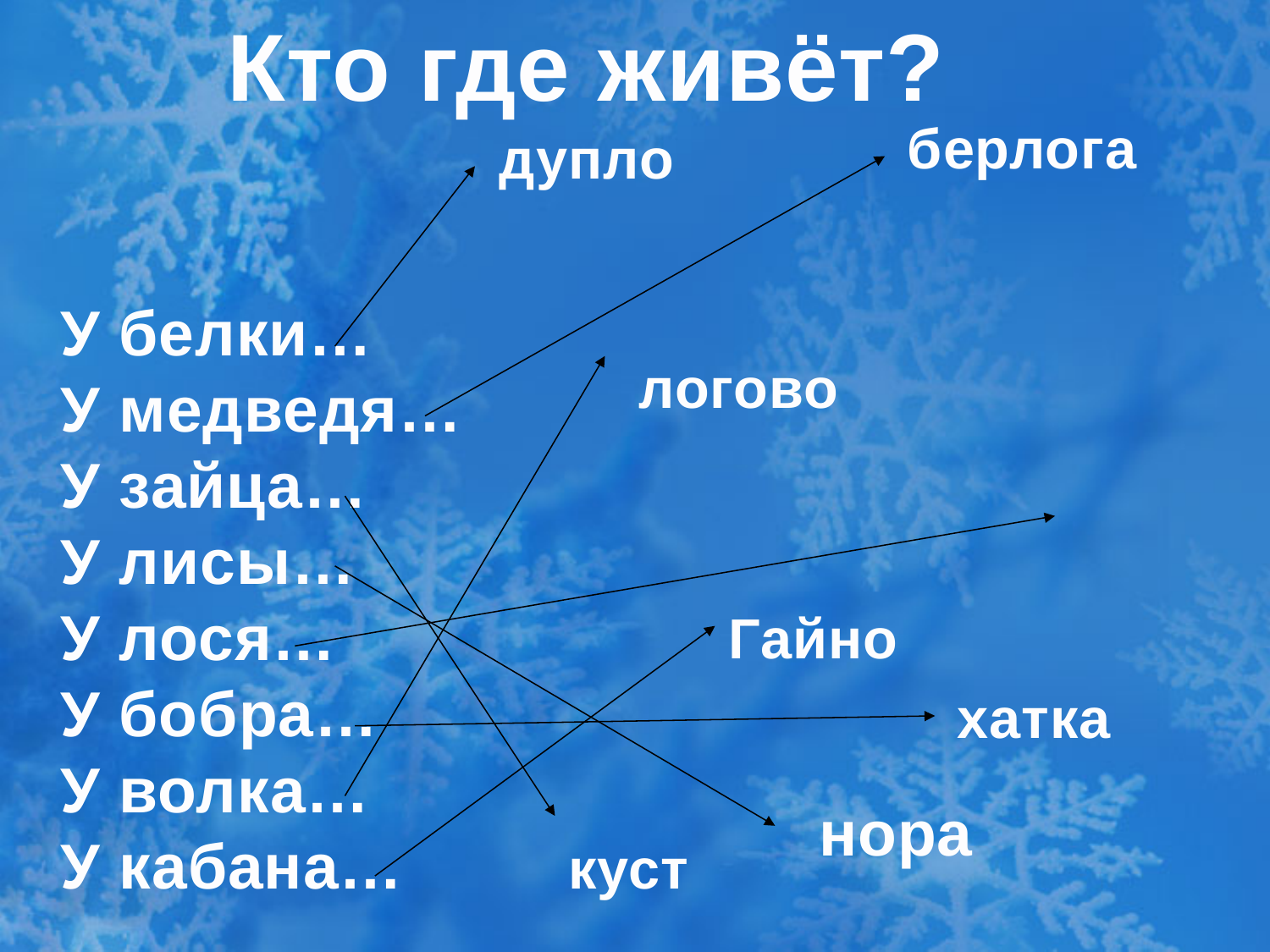

Кто где живёт?

берлога
дупло

У белки…
У медведя…
У зайца…
У лисы…
У лося…
У бобра…
У волка…
У кабана…
логово

Гайно
хатка
нора
куст